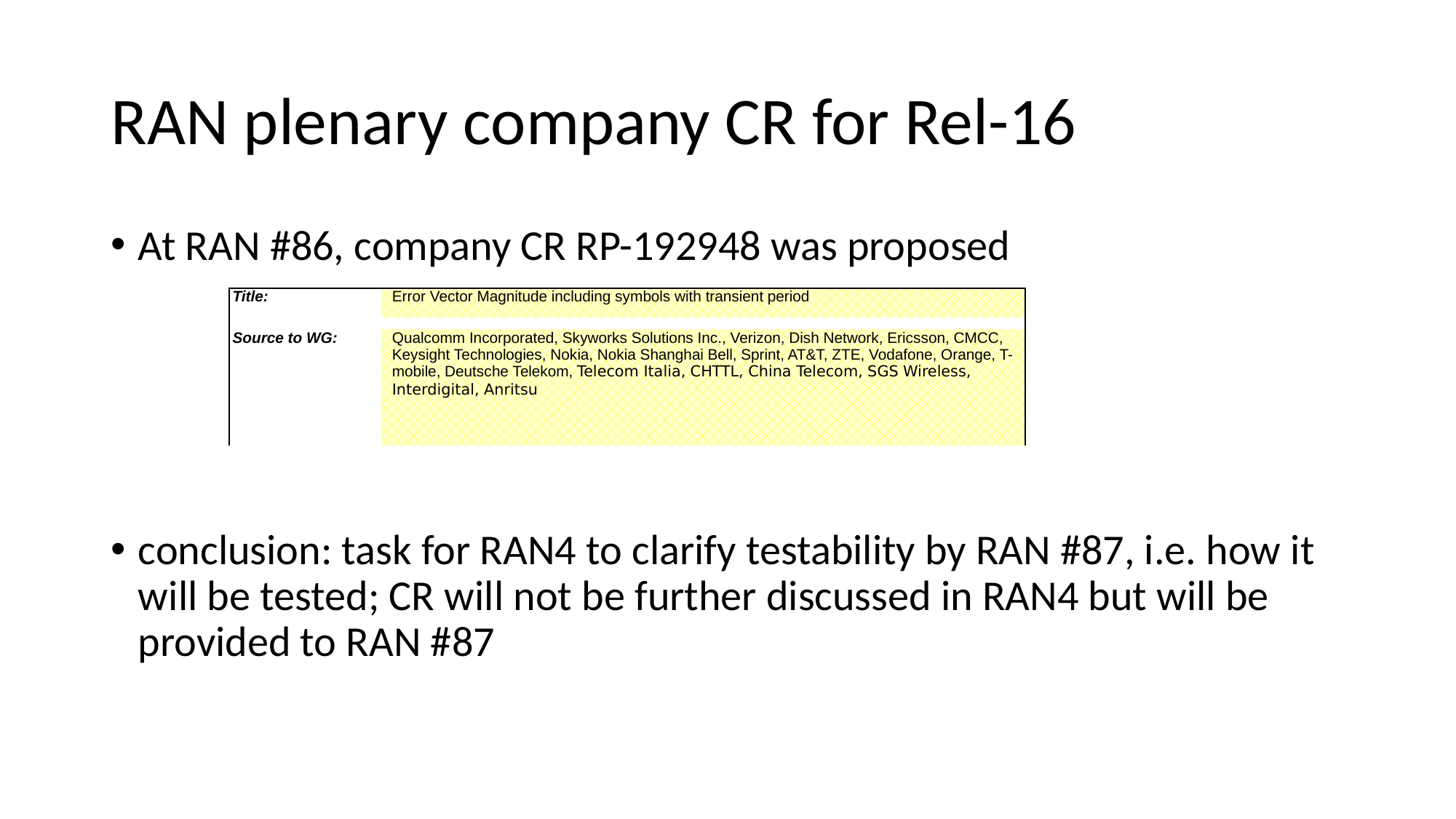

# RAN plenary company CR for Rel-16
At RAN #86, company CR RP-192948 was proposed

conclusion: task for RAN4 to clarify testability by RAN #87, i.e. how it will be tested; CR will not be further discussed in RAN4 but will be provided to RAN #87

| Title: | Error Vector Magnitude including symbols with transient period |
| --- | --- |
|  |  |
| Source to WG: | Qualcomm Incorporated, Skyworks Solutions Inc., Verizon, Dish Network, Ericsson, CMCC, Keysight Technologies, Nokia, Nokia Shanghai Bell, Sprint, AT&T, ZTE, Vodafone, Orange, T-mobile, Deutsche Telekom, Telecom Italia, CHTTL, China Telecom, SGS Wireless, Interdigital, Anritsu |